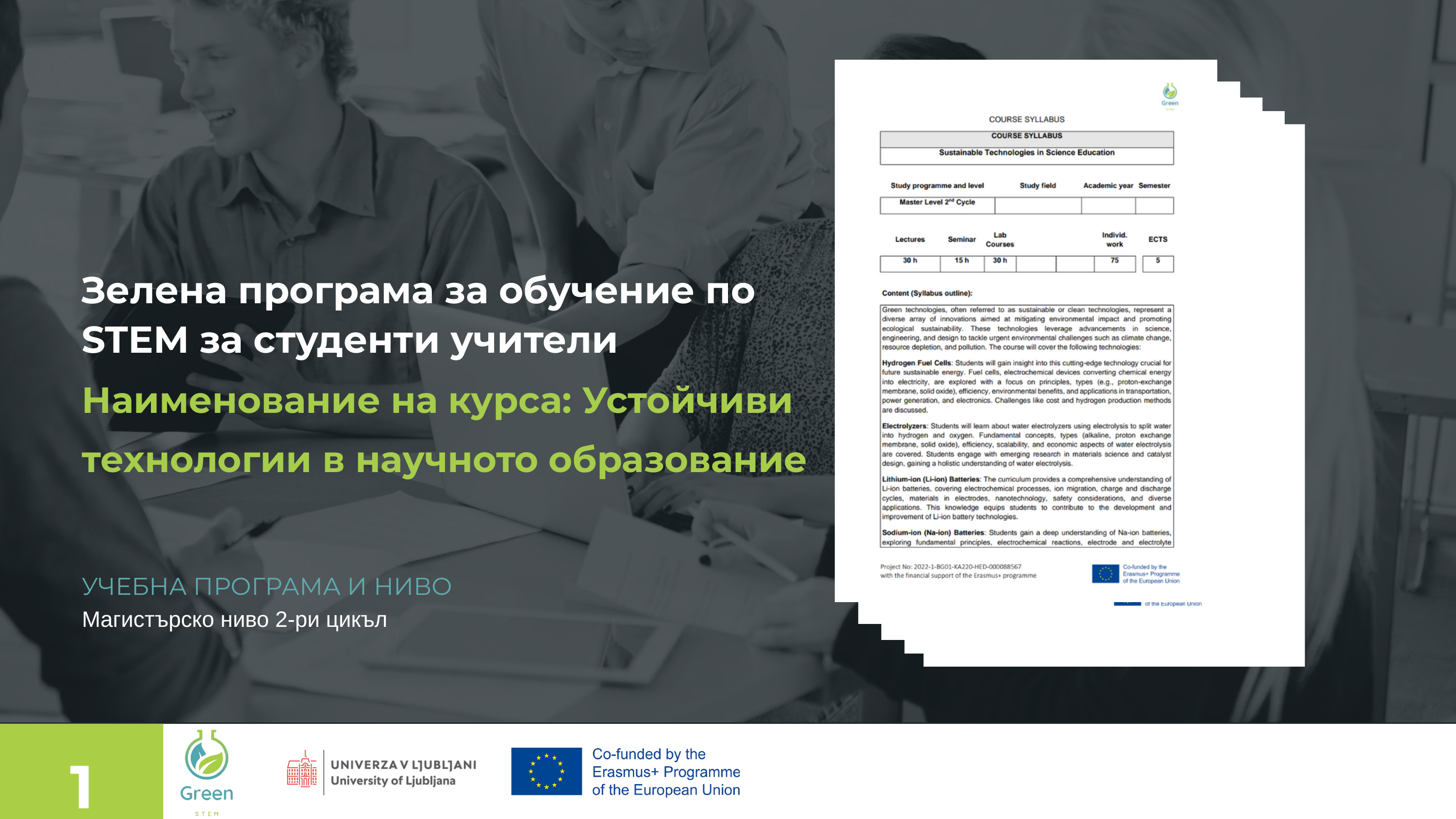

Зелена програма за обучение по STEM за студенти учители
Наименование на курса: Устойчиви технологии в научното образование
УЧЕБНА ПРОГРАМА И НИВО
Магистърско ниво 2-ри цикъл

1